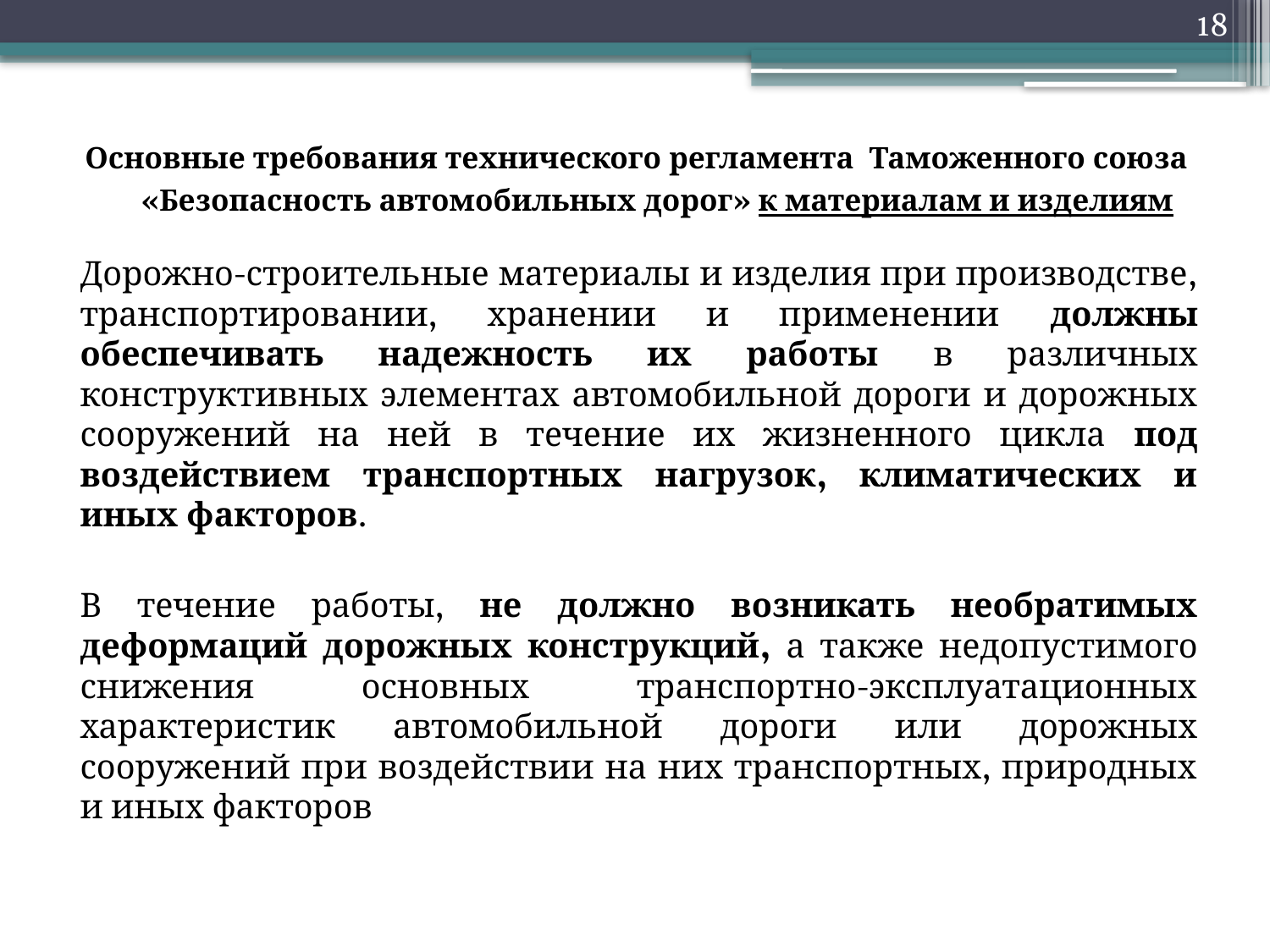

18
Основные требования технического регламента  Таможенного союза «Безопасность автомобильных дорог» к материалам и изделиям
Дорожно-строительные материалы и изделия при производстве, транспортировании, хранении и применении должны обеспечивать надежность их работы в различных конструктивных элементах автомобильной дороги и дорожных сооружений на ней в течение их жизненного цикла под воздействием транспортных нагрузок, климатических и иных факторов.

В течение работы, не должно возникать необратимых деформаций дорожных конструкций, а также недопустимого снижения основных транспортно-эксплуатационных характеристик автомобильной дороги или дорожных сооружений при воздействии на них транспортных, природных и иных факторов